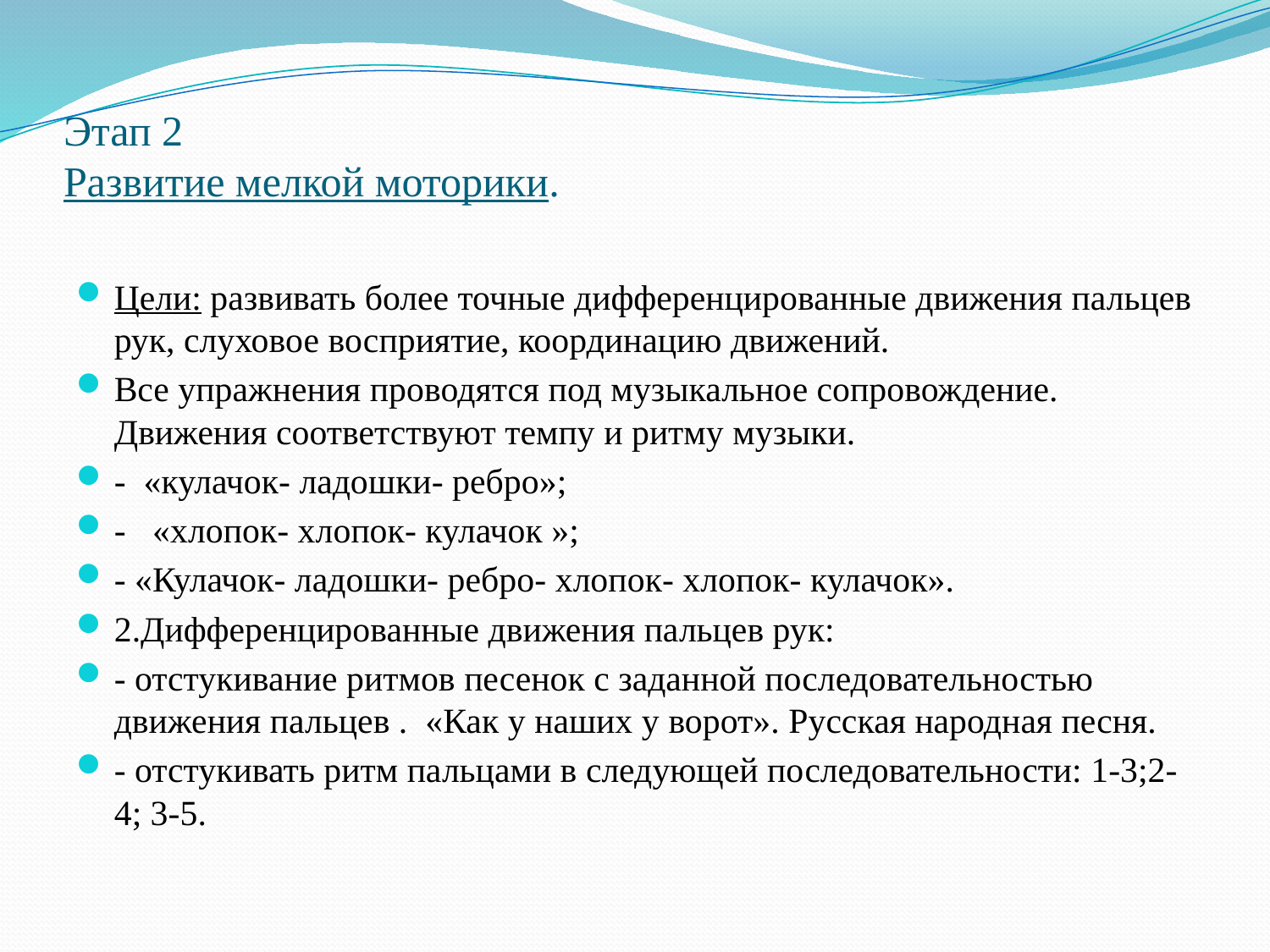

# Этап 2 Развитие мелкой моторики.
Цели: развивать более точные дифференцированные движения пальцев рук, слуховое восприятие, координацию движений.
Все упражнения проводятся под музыкальное сопровождение. Движения соответствуют темпу и ритму музыки.
-  «кулачок- ладошки- ребро»;
-   «хлопок- хлопок- кулачок »;
- «Кулачок- ладошки- ребро- хлопок- хлопок- кулачок».
2.Дифференцированные движения пальцев рук:
- отстукивание ритмов песенок с заданной последовательностью движения пальцев .  «Как у наших у ворот». Русская народная песня.
- отстукивать ритм пальцами в следующей последовательности: 1-3;2-4; 3-5.